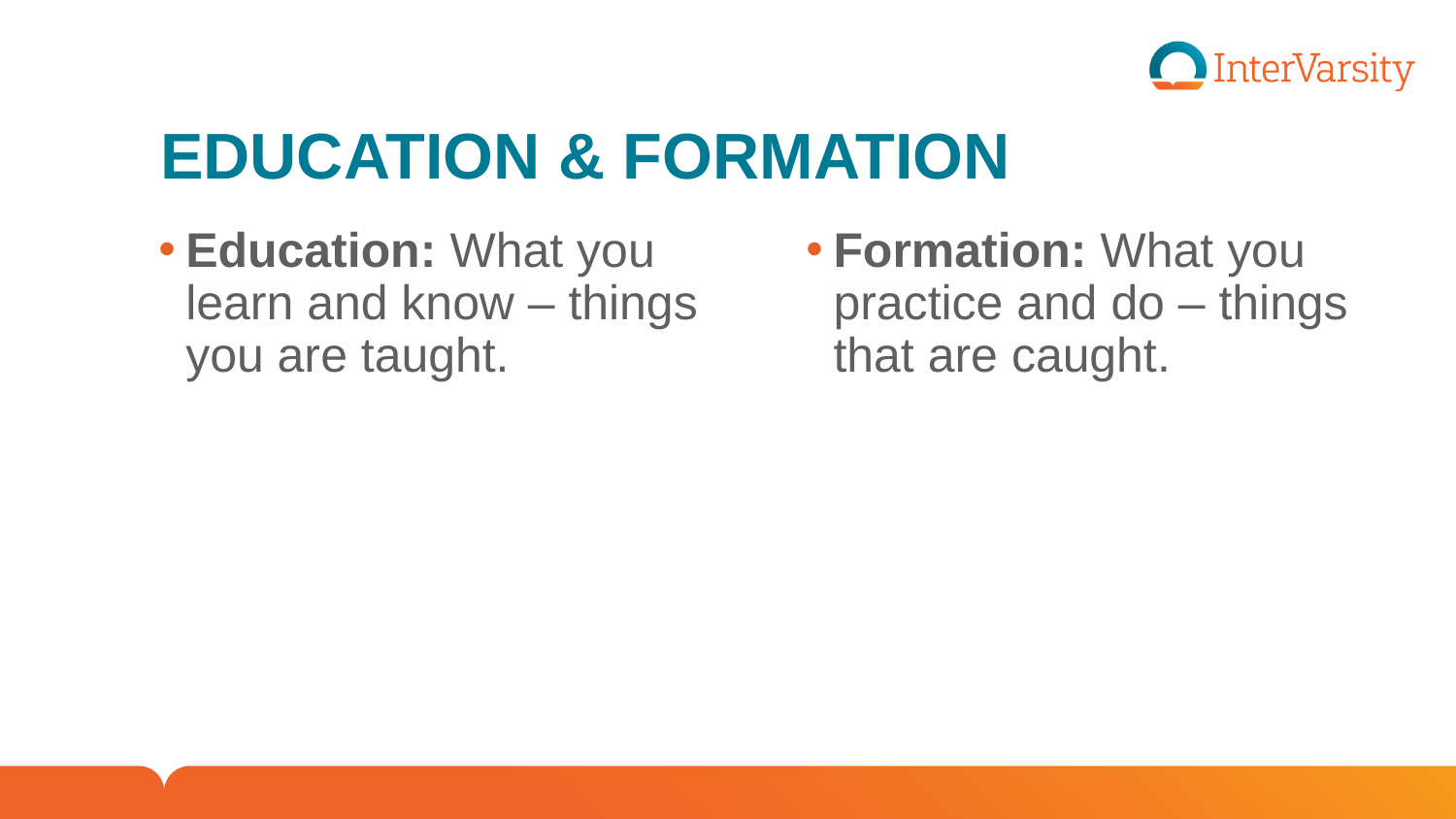

# EDUCATION & FORMATION
Education: What you learn and know – things you are taught.
Formation: What you practice and do – things that are caught.